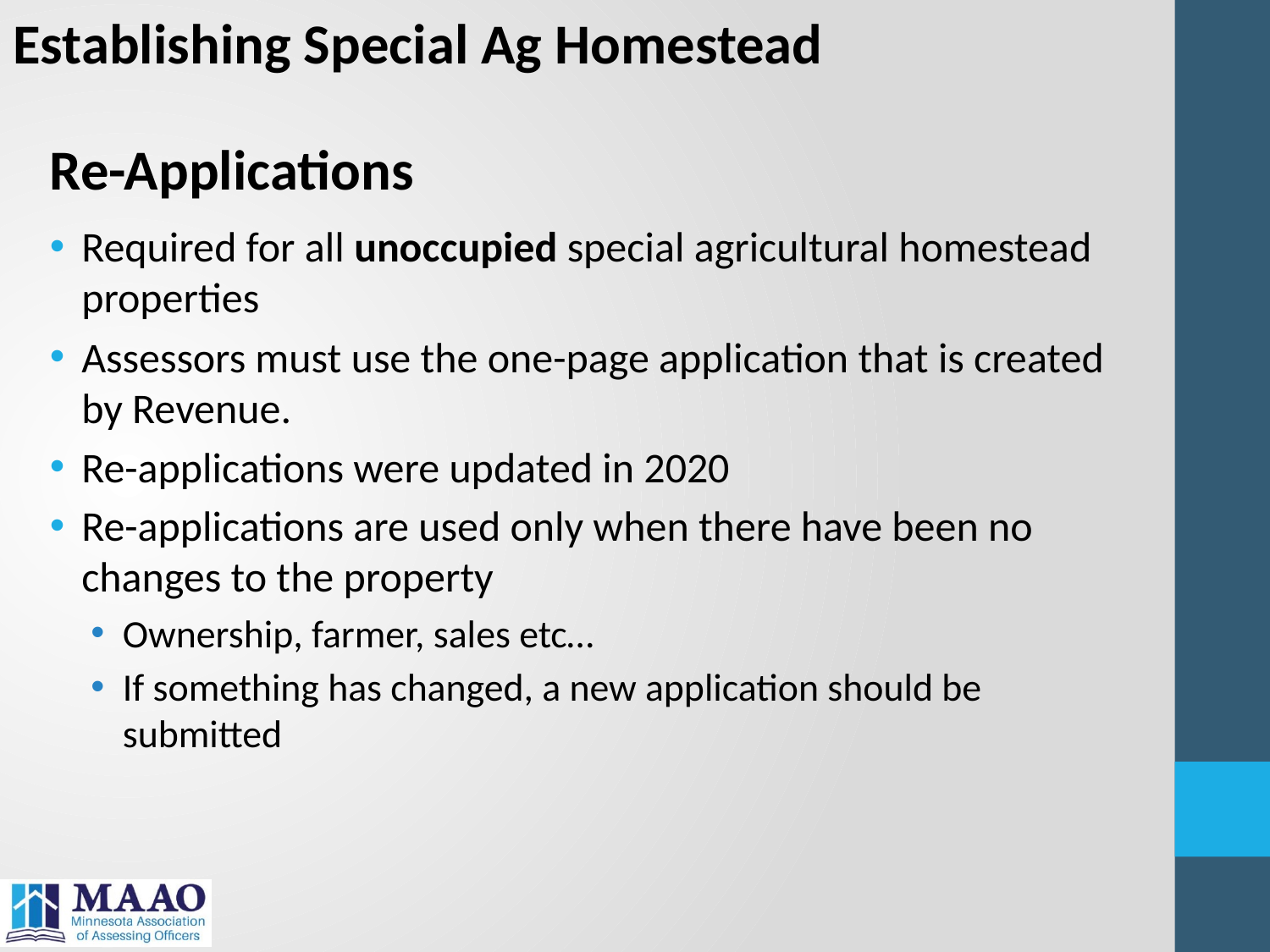

Establishing Special Ag Homestead
Re-Applications
Required for all unoccupied special agricultural homestead properties
Assessors must use the one-page application that is created by Revenue.
Re-applications were updated in 2020
Re-applications are used only when there have been no changes to the property
Ownership, farmer, sales etc…
If something has changed, a new application should be submitted